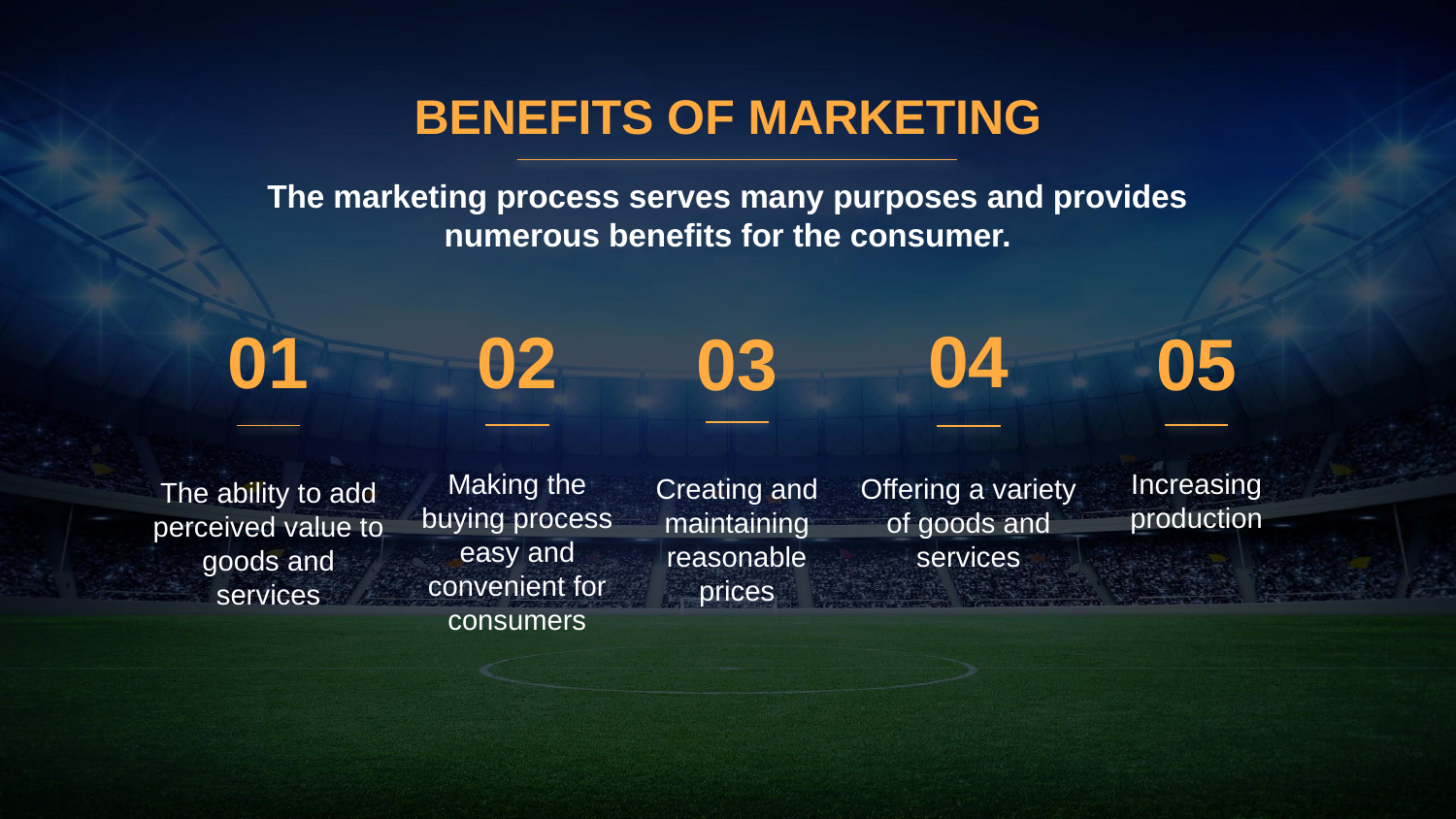

BENEFITS OF MARKETING
The marketing process serves many purposes and provides numerous benefits for the consumer.
04
Offering a variety of goods and services
01
02
03
05
Increasing production
Making the buying process easy and convenient for consumers
Creating and maintaining reasonable prices
The ability to add perceived value to goods and services